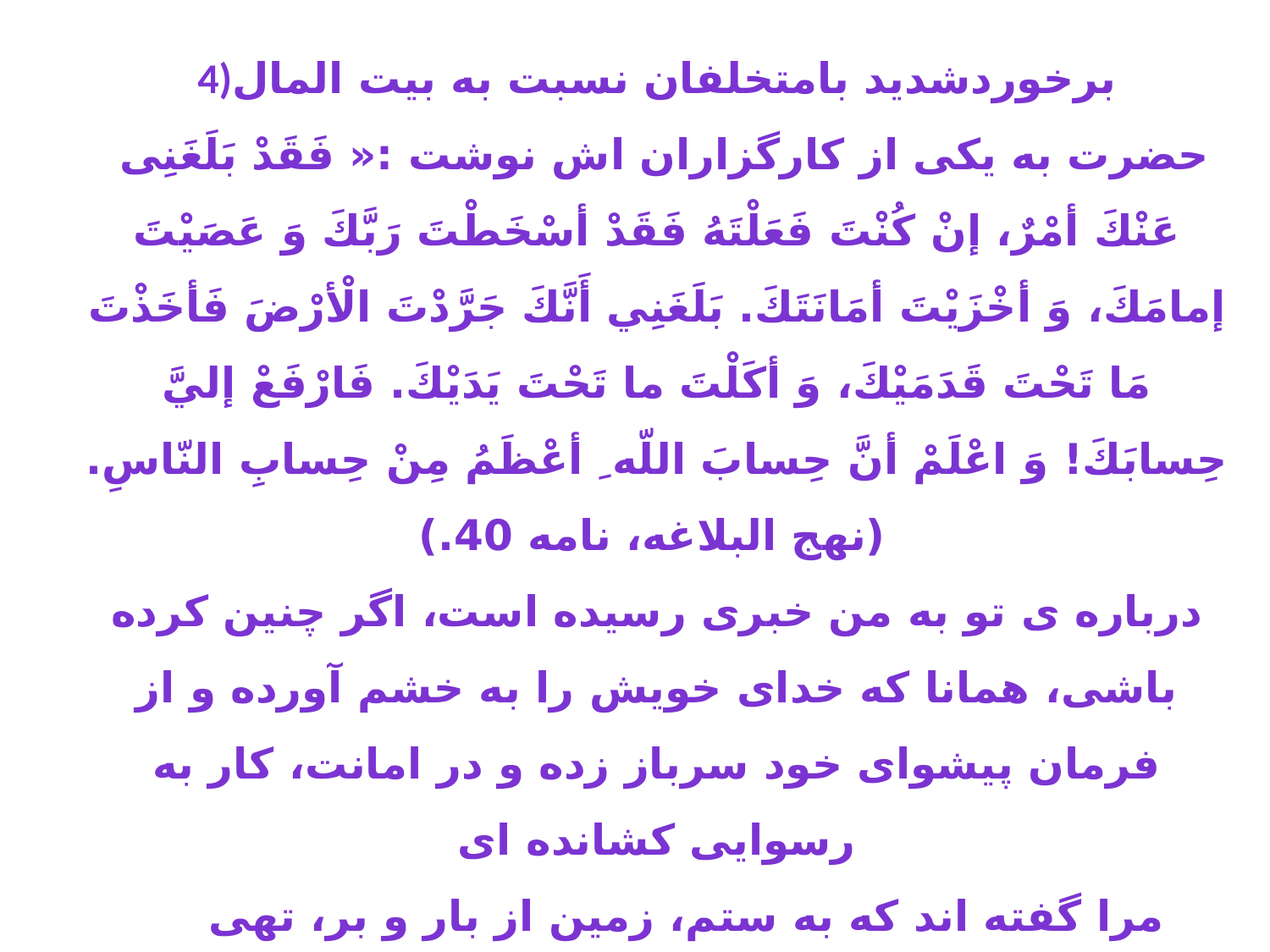

4)برخوردشدید بامتخلفان نسبت به بیت المال
 حضرت به يكى از كارگزاران اش نوشت :« فَقَدْ بَلَغَنِى عَنْكَ أمْرٌ، إنْ كُنْتَ فَعَلْتَهُ فَقَدْ أسْخَطْتَ رَبَّكَ وَ عَصَيْتَ إمامَكَ، وَ أخْزَيْتَ أمَانَتَكَ. بَلَغَنِي أَنَّكَ جَرَّدْتَ الْأرْضَ فَأخَذْتَ مَا تَحْتَ قَدَمَيْكَ، وَ أكَلْتَ ما تَحْتَ يَدَيْكَ. فَارْفَعْ إليَّ حِسابَكَ! وَ اعْلَمْ أنَّ حِسابَ اللّه ِ أعْظَمُ مِنْ حِسابِ النّاسِ. (نهج البلاغه، نامه 40.)
درباره ى تو به من خبرى رسيده است، اگر چنين كرده باشى، همانا كه خداى خويش را به خشم آورده و از فرمان پيشواى خود سرباز زده و در امانت، كار به رسوايى كشانده ای
    مرا گفته اند كه به ستم، زمين از بار و بر، تهى ساخته اى و باغ و بستان مردمان گرفته اى و كيسه ها از اندوخته ها پرداخته اى. اينك، حساب خود را نزد من فرست و بدان كه حساب خواهى خدا، از حساب رسى آدميان، دشوارتر است.